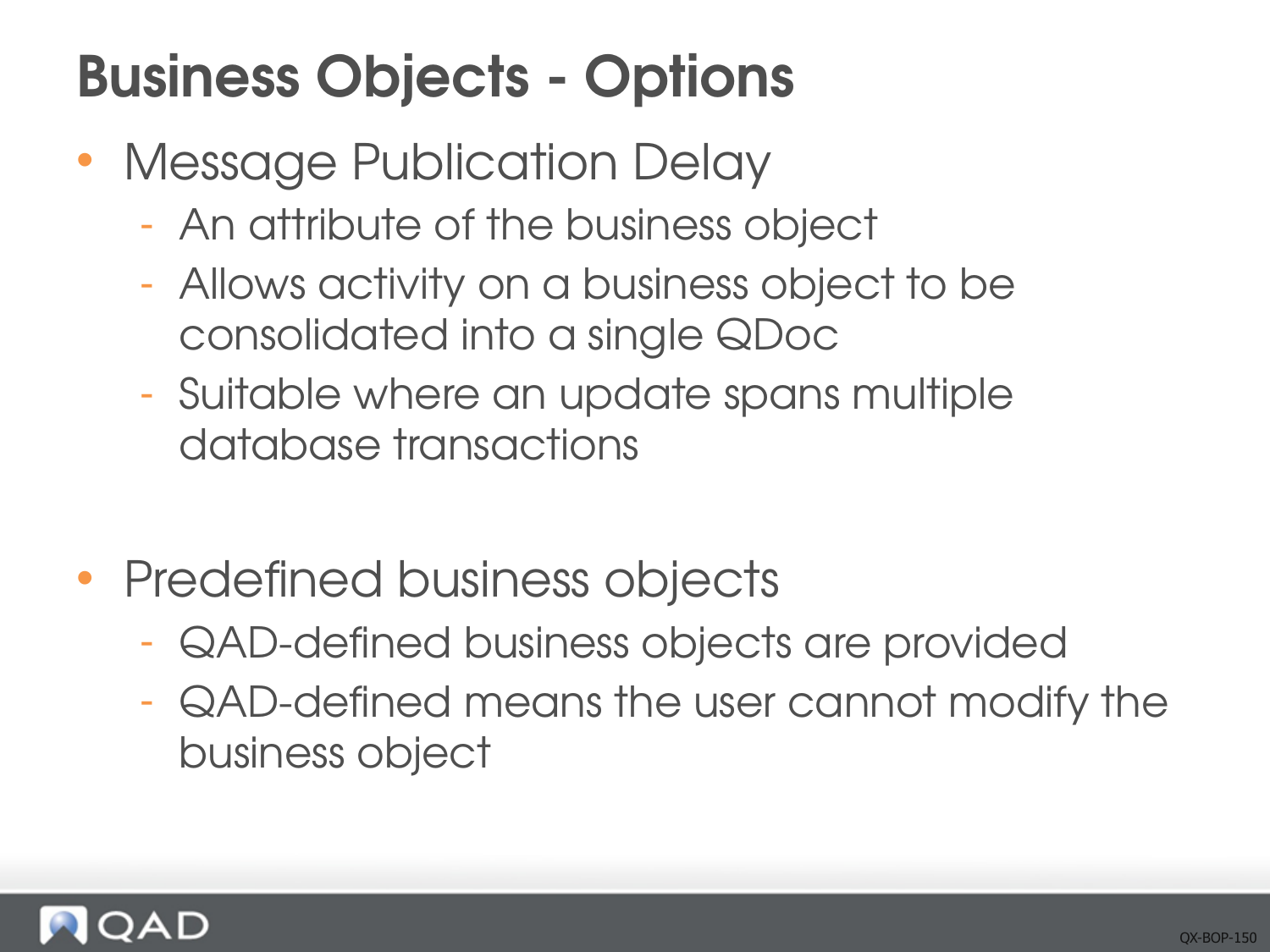

# Business Objects - Options
Message Publication Delay
An attribute of the business object
Allows activity on a business object to be consolidated into a single QDoc
Suitable where an update spans multiple database transactions

Predefined business objects
QAD-defined business objects are provided
QAD-defined means the user cannot modify the business object

QX-BOP-150